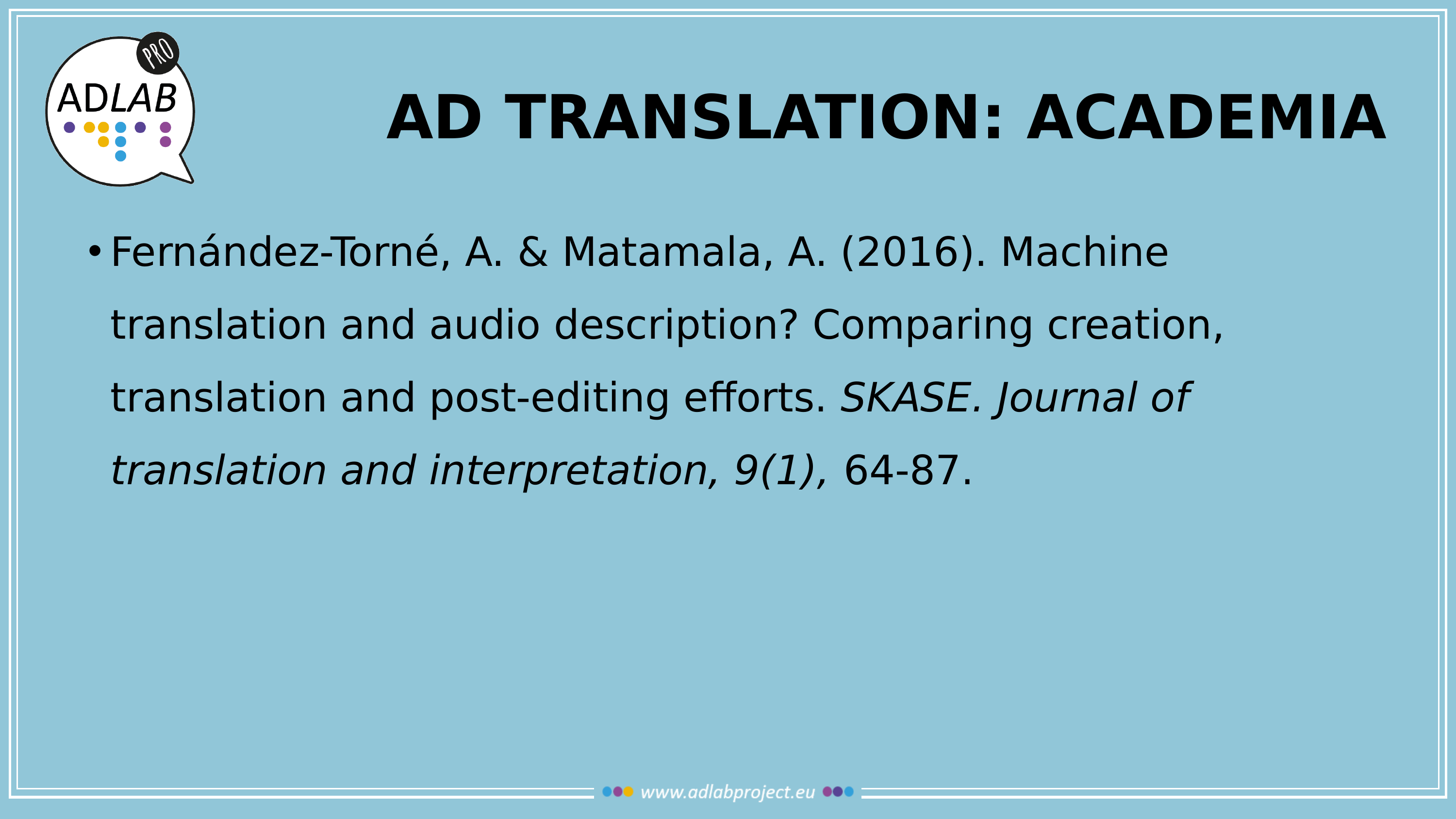

# Ad translation: academia
Fernández-Torné, A. & Matamala, A. (2016). Machine translation and audio description? Comparing creation, translation and post-editing efforts. SKASE. Journal of translation and interpretation, 9(1), 64-87.